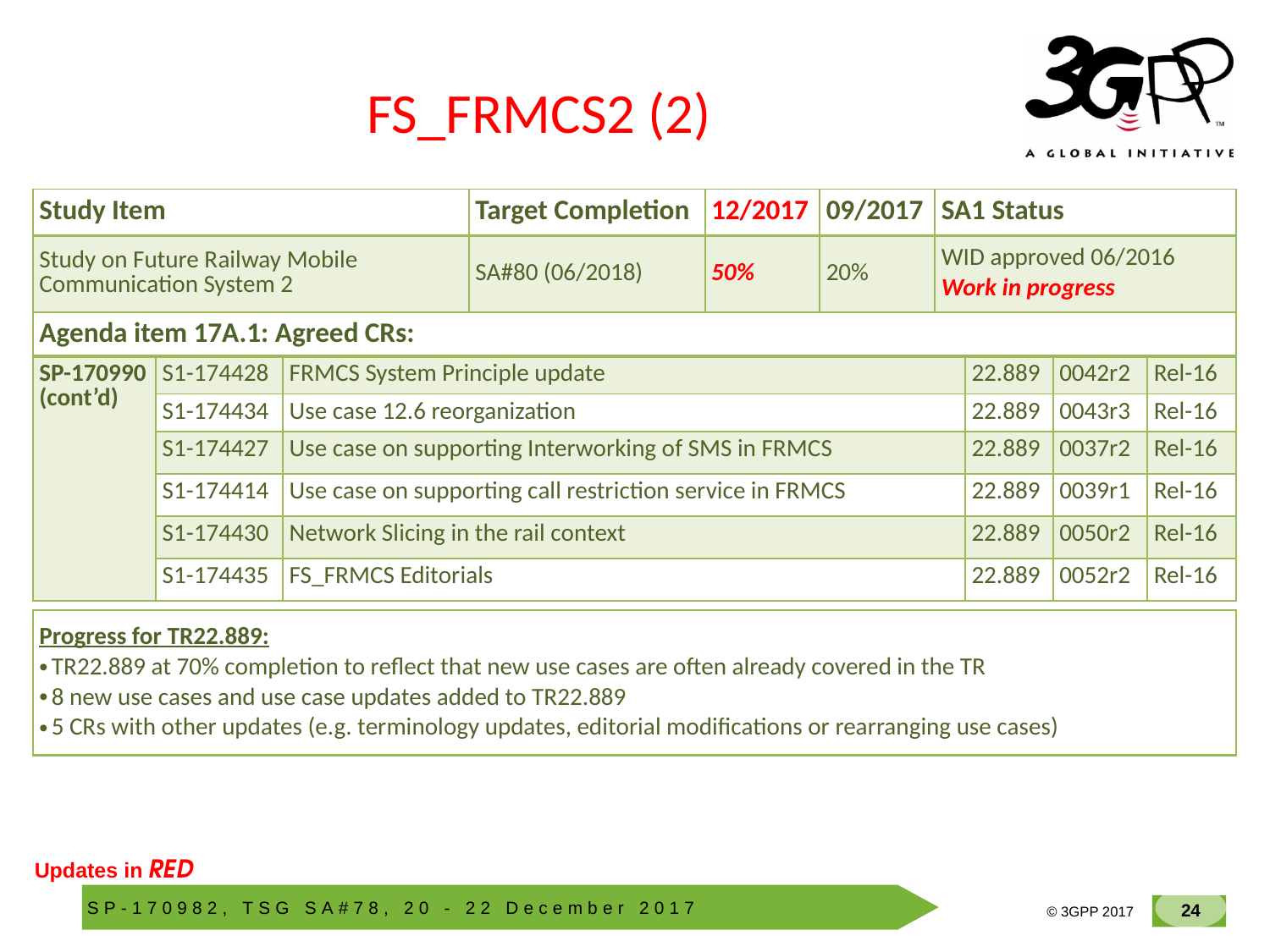

# FS_FRMCS2 (2)
| Study Item | Target Completion | 12/2017 | 09/2017 | SA1 Status |
| --- | --- | --- | --- | --- |
| Study on Future Railway Mobile Communication System 2 | SA#80 (06/2018) | 50% | 20% | WID approved 06/2016 Work in progress |
| Agenda item 17A.1: Agreed CRs: |  |  |  |  |  |
| --- | --- | --- | --- | --- | --- |
| SP-170990 (cont’d) | S1-174428 | FRMCS System Principle update | 22.889 | 0042r2 | Rel-16 |
|  | S1-174434 | Use case 12.6 reorganization | 22.889 | 0043r3 | Rel-16 |
|  | S1-174427 | Use case on supporting Interworking of SMS in FRMCS | 22.889 | 0037r2 | Rel-16 |
|  | S1-174414 | Use case on supporting call restriction service in FRMCS | 22.889 | 0039r1 | Rel-16 |
|  | S1-174430 | Network Slicing in the rail context | 22.889 | 0050r2 | Rel-16 |
|  | S1-174435 | FS\_FRMCS Editorials | 22.889 | 0052r2 | Rel-16 |
| Progress for TR22.889: TR22.889 at 70% completion to reflect that new use cases are often already covered in the TR 8 new use cases and use case updates added to TR22.889 5 CRs with other updates (e.g. terminology updates, editorial modifications or rearranging use cases) |
| --- |
Updates in RED